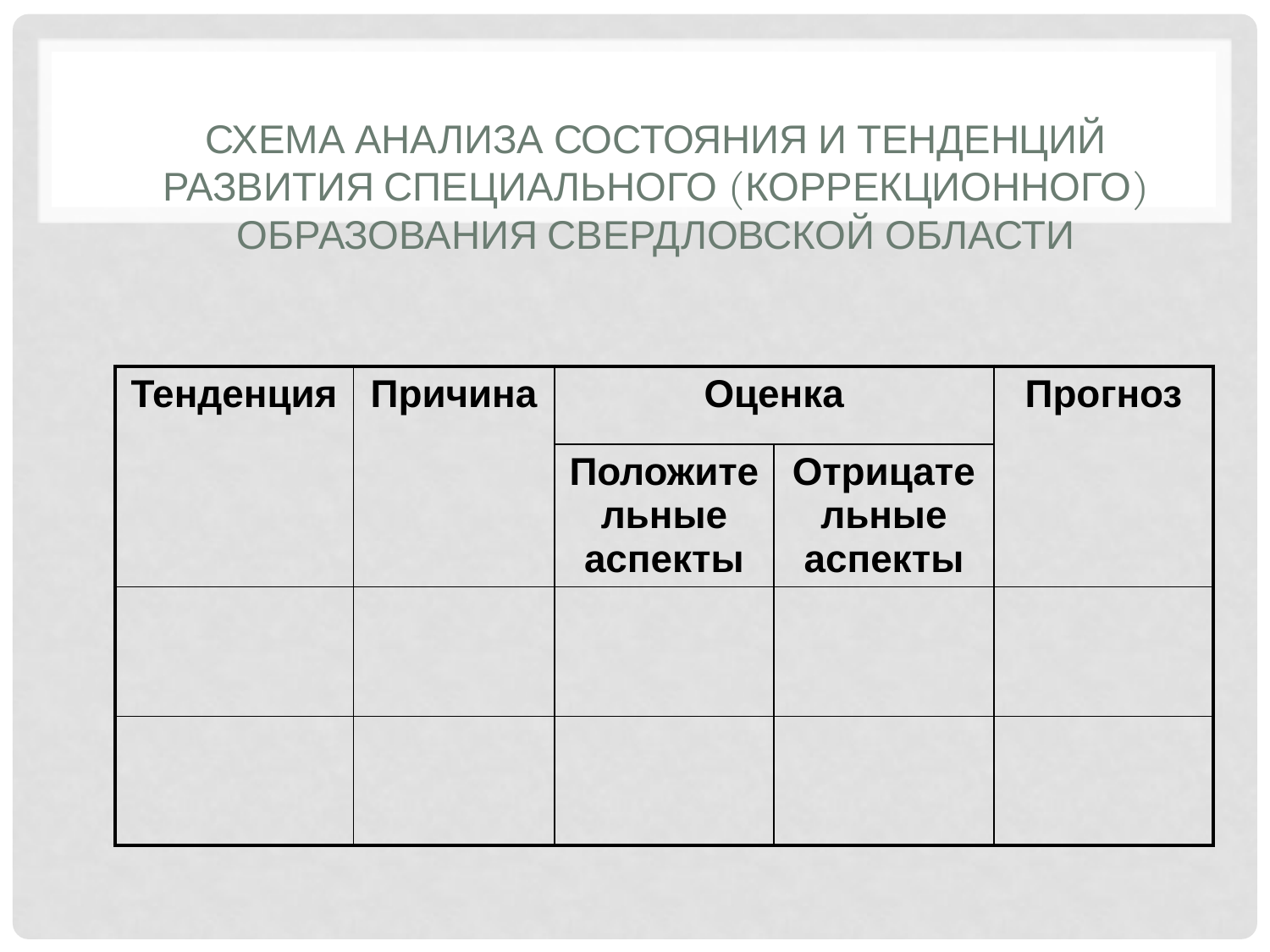

# Схема анализа состояния и тенденций развития специального (коррекционного) образования Свердловской области
| Тенденция | Причина | Оценка |  | Прогноз |
| --- | --- | --- | --- | --- |
|  |  | Положительные аспекты | Отрицательные аспекты |  |
|  |  |  |  |  |
|  |  |  |  |  |